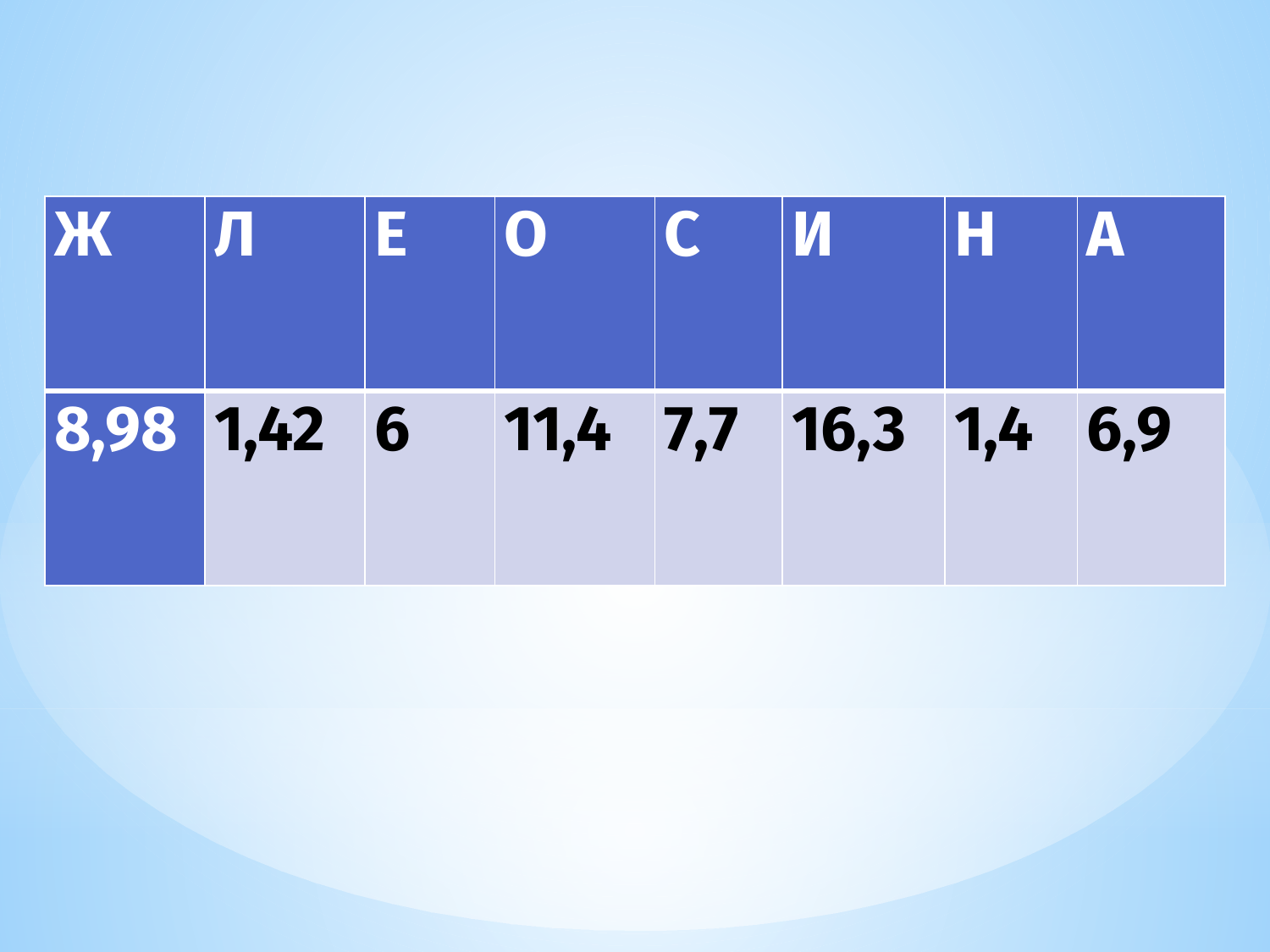

| Ж | Л | Е | О | С | И | Н | А |
| --- | --- | --- | --- | --- | --- | --- | --- |
| 8,98 | 1,42 | 6 | 11,4 | 7,7 | 16,3 | 1,4 | 6,9 |
#